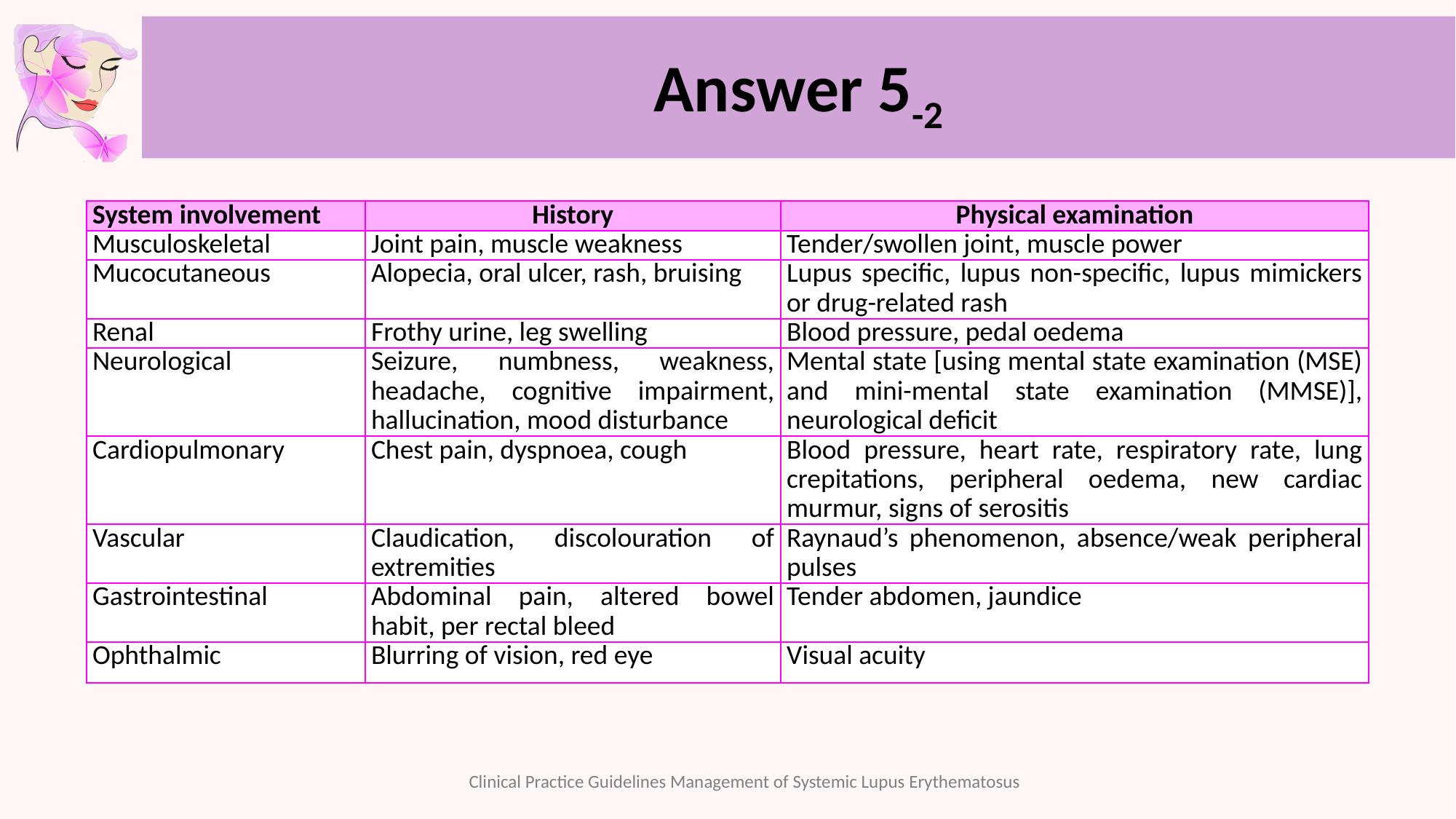

# Answer 5-2
| System involvement | History | Physical examination |
| --- | --- | --- |
| Musculoskeletal | Joint pain, muscle weakness | Tender/swollen joint, muscle power |
| Mucocutaneous | Alopecia, oral ulcer, rash, bruising | Lupus specific, lupus non-specific, lupus mimickers or drug-related rash |
| Renal | Frothy urine, leg swelling | Blood pressure, pedal oedema |
| Neurological | Seizure, numbness, weakness, headache, cognitive impairment, hallucination, mood disturbance | Mental state [using mental state examination (MSE) and mini-mental state examination (MMSE)], neurological deficit |
| Cardiopulmonary | Chest pain, dyspnoea, cough | Blood pressure, heart rate, respiratory rate, lung crepitations, peripheral oedema, new cardiac murmur, signs of serositis |
| Vascular | Claudication, discolouration of extremities | Raynaud’s phenomenon, absence/weak peripheral pulses |
| Gastrointestinal | Abdominal pain, altered bowel habit, per rectal bleed | Tender abdomen, jaundice |
| Ophthalmic | Blurring of vision, red eye | Visual acuity |